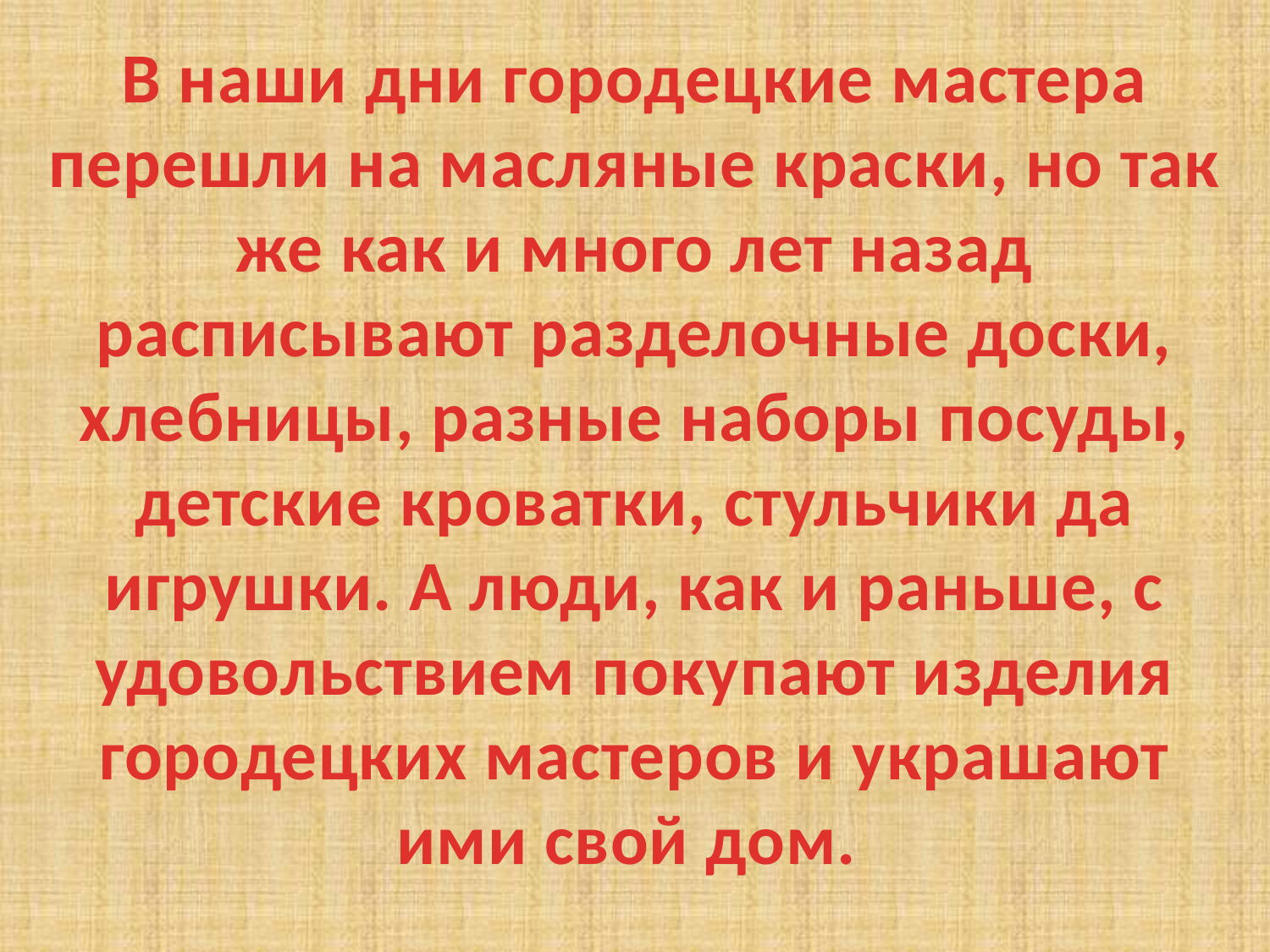

В наши дни городецкие мастера перешли на масляные краски, но так же как и много лет назад расписывают разделочные доски, хлебницы, разные наборы посуды, детские кроватки, стульчики да игрушки. А люди, как и раньше, с удовольствием покупают изделия городецких мастеров и украшают ими свой дом.